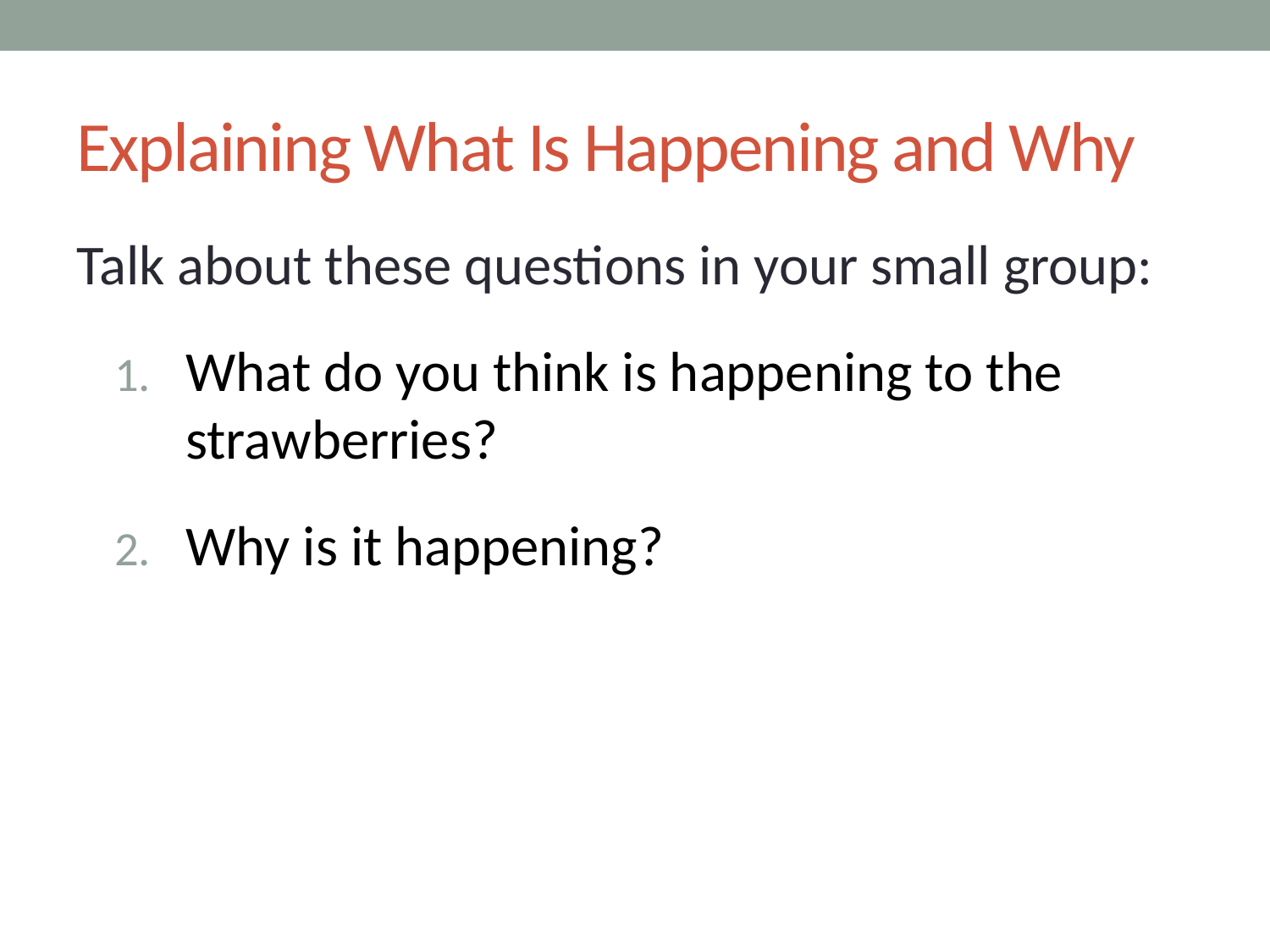

# Explaining What Is Happening and Why
Talk about these questions in your small group:
What do you think is happening to the strawberries?
Why is it happening?